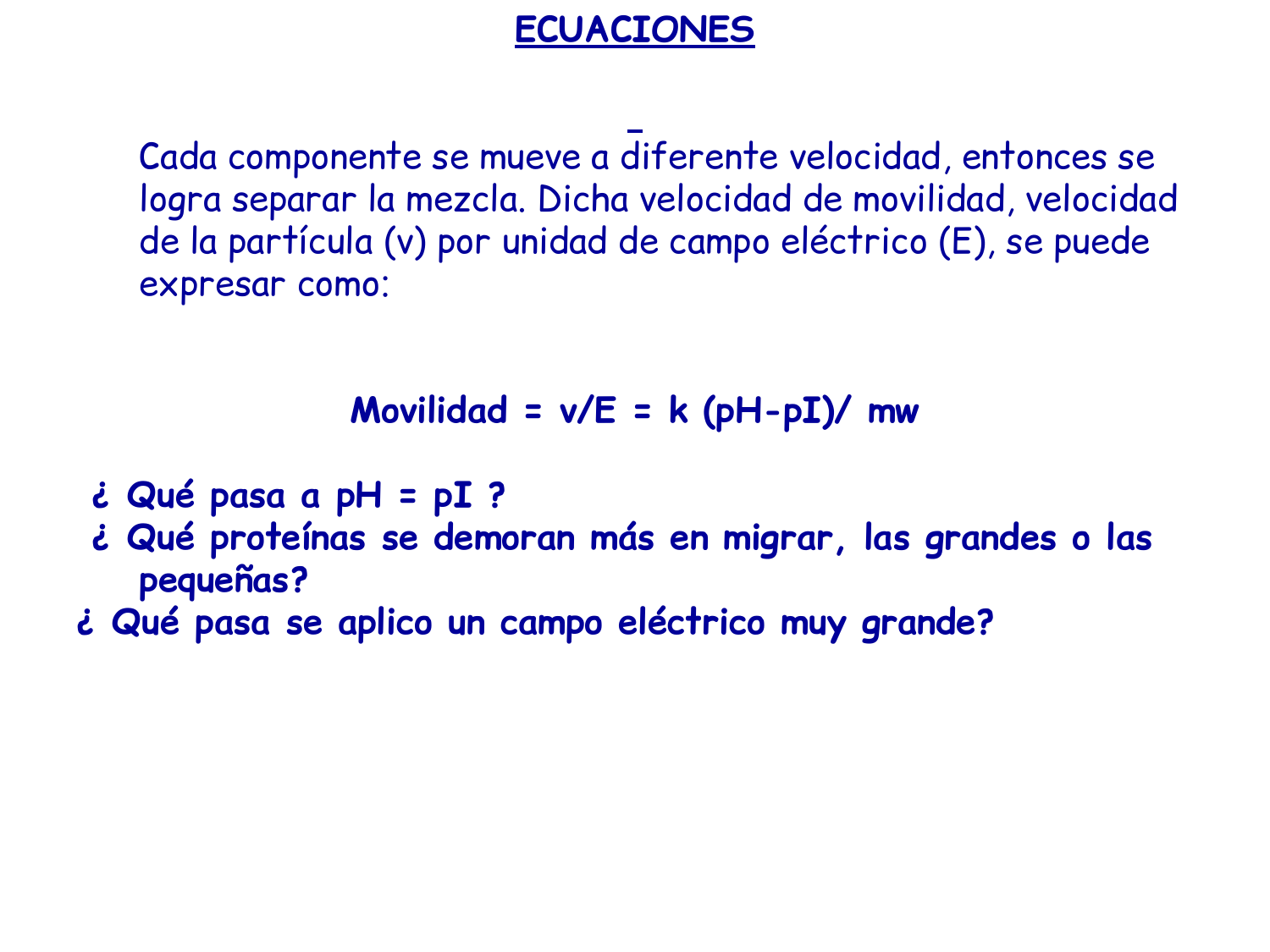

ECUACIONES

	Cada componente se mueve a diferente velocidad, entonces se logra separar la mezcla. Dicha velocidad de movilidad, velocidad de la partícula (v) por unidad de campo eléctrico (E), se puede expresar como:

Movilidad = v/E = k (pH-pI)/ mw

 ¿ Qué pasa a pH = pI ?
 ¿ Qué proteínas se demoran más en migrar, las grandes o las pequeñas?
¿ Qué pasa se aplico un campo eléctrico muy grande?